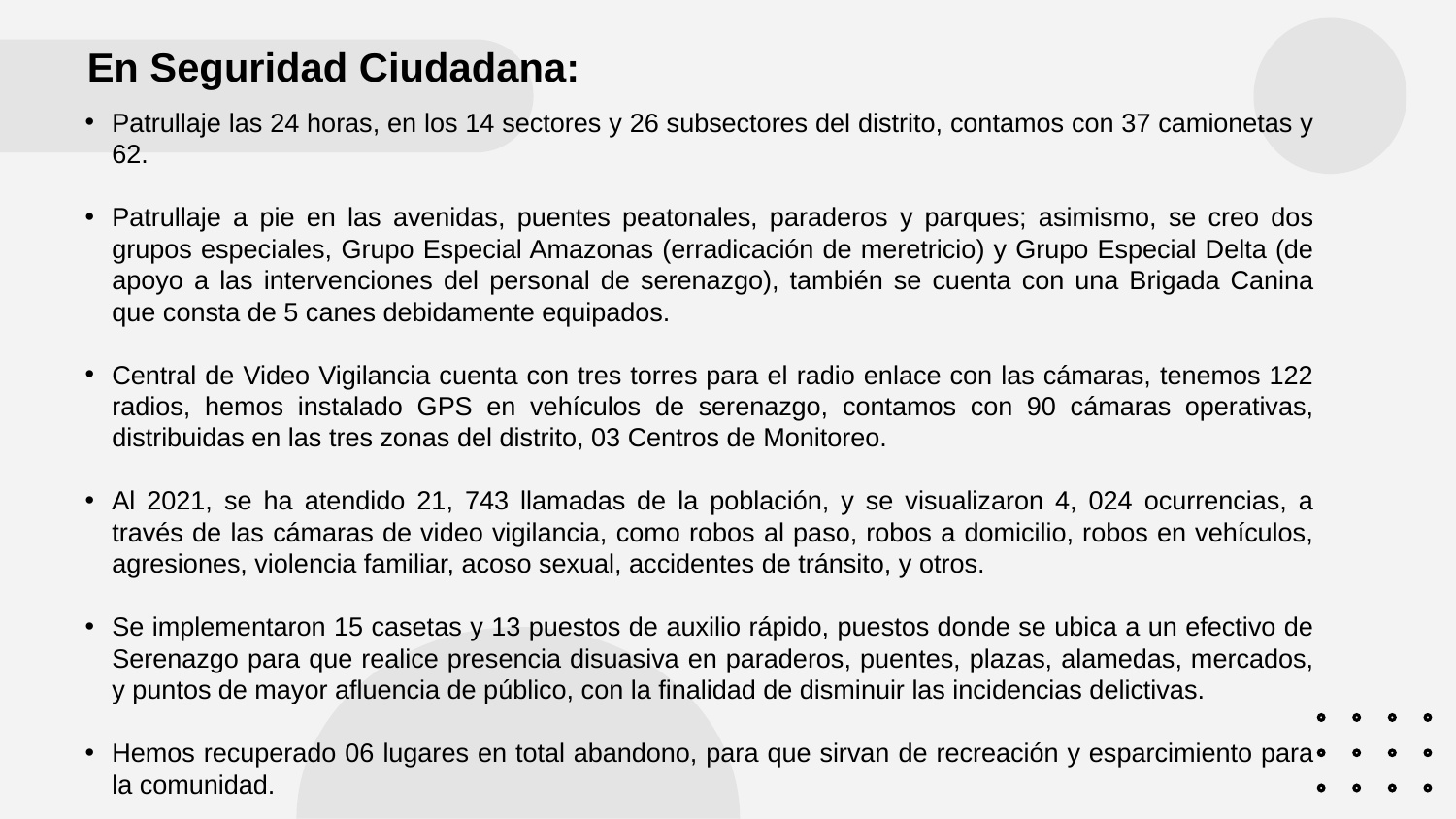

En Seguridad Ciudadana:
Patrullaje las 24 horas, en los 14 sectores y 26 subsectores del distrito, contamos con 37 camionetas y 62.

Patrullaje a pie en las avenidas, puentes peatonales, paraderos y parques; asimismo, se creo dos grupos especiales, Grupo Especial Amazonas (erradicación de meretricio) y Grupo Especial Delta (de apoyo a las intervenciones del personal de serenazgo), también se cuenta con una Brigada Canina que consta de 5 canes debidamente equipados.

Central de Video Vigilancia cuenta con tres torres para el radio enlace con las cámaras, tenemos 122 radios, hemos instalado GPS en vehículos de serenazgo, contamos con 90 cámaras operativas, distribuidas en las tres zonas del distrito, 03 Centros de Monitoreo.

Al 2021, se ha atendido 21, 743 llamadas de la población, y se visualizaron 4, 024 ocurrencias, a través de las cámaras de video vigilancia, como robos al paso, robos a domicilio, robos en vehículos, agresiones, violencia familiar, acoso sexual, accidentes de tránsito, y otros.

Se implementaron 15 casetas y 13 puestos de auxilio rápido, puestos donde se ubica a un efectivo de Serenazgo para que realice presencia disuasiva en paraderos, puentes, plazas, alamedas, mercados, y puntos de mayor afluencia de público, con la finalidad de disminuir las incidencias delictivas.

Hemos recuperado 06 lugares en total abandono, para que sirvan de recreación y esparcimiento para la comunidad.